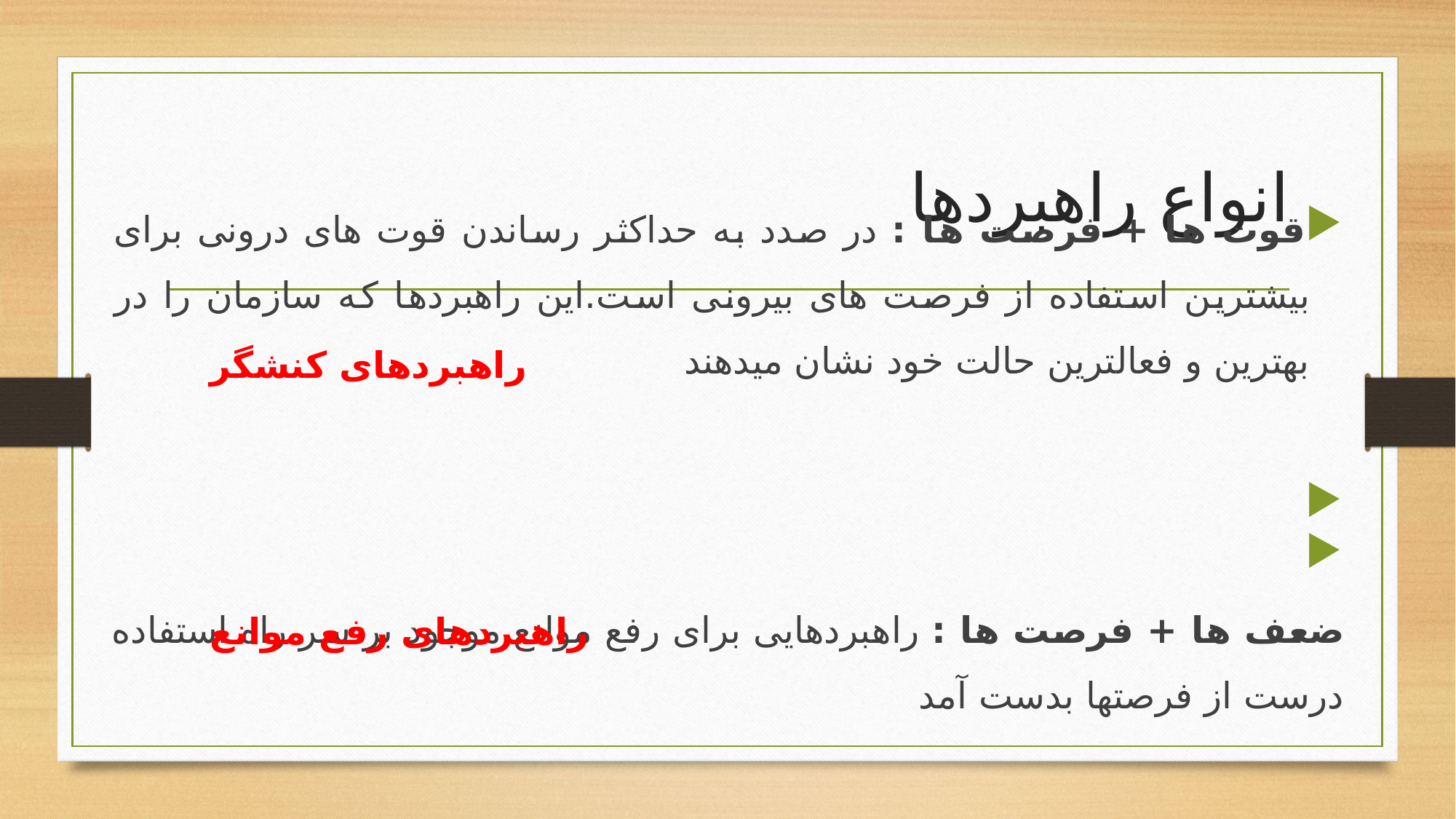

# انواع راهبردها
قوت ها + فرصت ها : در صدد به حداکثر رساندن قوت های درونی برای بیشترین استفاده از فرصت های بیرونی است.این راهبردها که سازمان را در بهترین و فعالترین حالت خود نشان میدهند

ضعف ها + فرصت ها : راهبردهایی برای رفع موانع موجود بر سر راه استفاده درست از فرصتها بدست آمد
راهبردهای کنشگر

راهبردهای رفع موانع